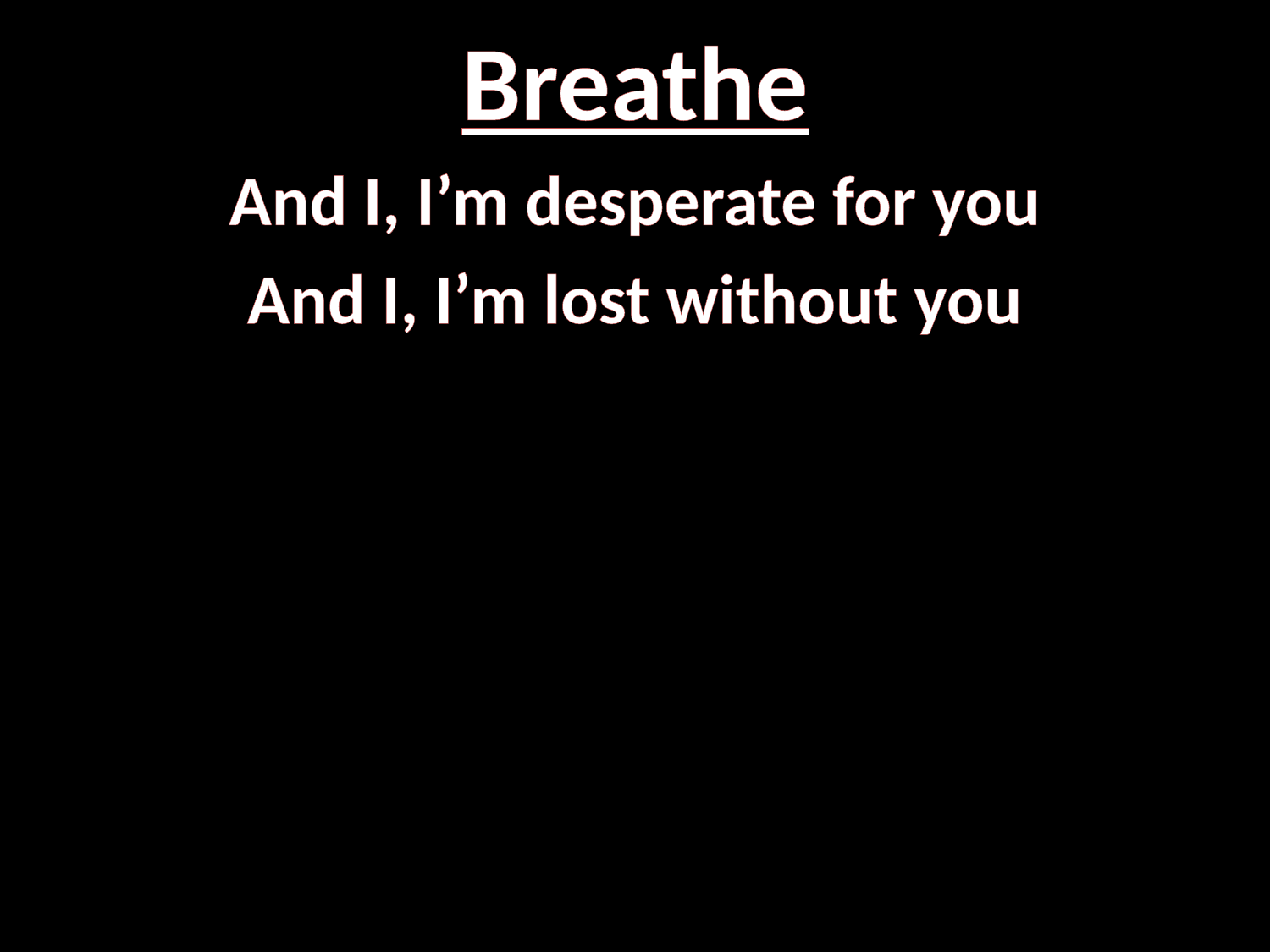

# Breathe
And I, I’m desperate for you
And I, I’m lost without you